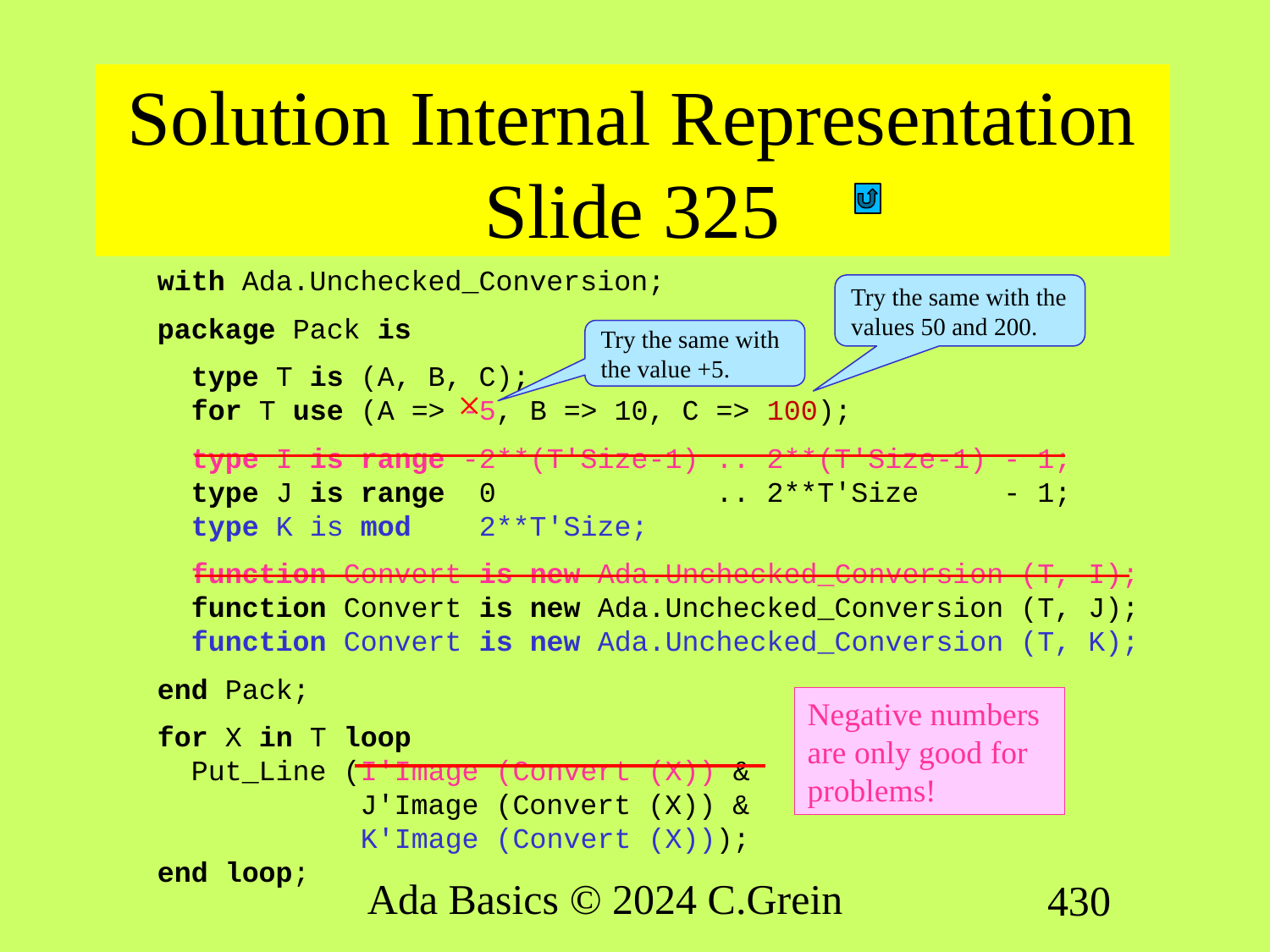

# Solution Internal Representation Slide 325

with Ada.Unchecked_Conversion;
package Pack is
  type T is (A, B, C);
  for T use (A => -5, B => 10, C => 100);
  type I is range -2**(T'Size-1) .. 2**(T'Size-1) - 1;
  type J is range  0             .. 2**T'Size     - 1;
  type K is mod    2**T'Size;
  function Convert is new Ada.Unchecked_Conversion (T, I);
  function Convert is new Ada.Unchecked_Conversion (T, J);
  function Convert is new Ada.Unchecked_Conversion (T, K);
end Pack;
for X in T loop
  Put_Line (I'Image (Convert (X)) &
            J'Image (Convert (X)) &
            K'Image (Convert (X)));
end loop;
Try the same with the values 50 and 200.
Try the same with the value +5.
×
Negative numbers are only good for problems!
Ada Basics © 2024 C.Grein
430